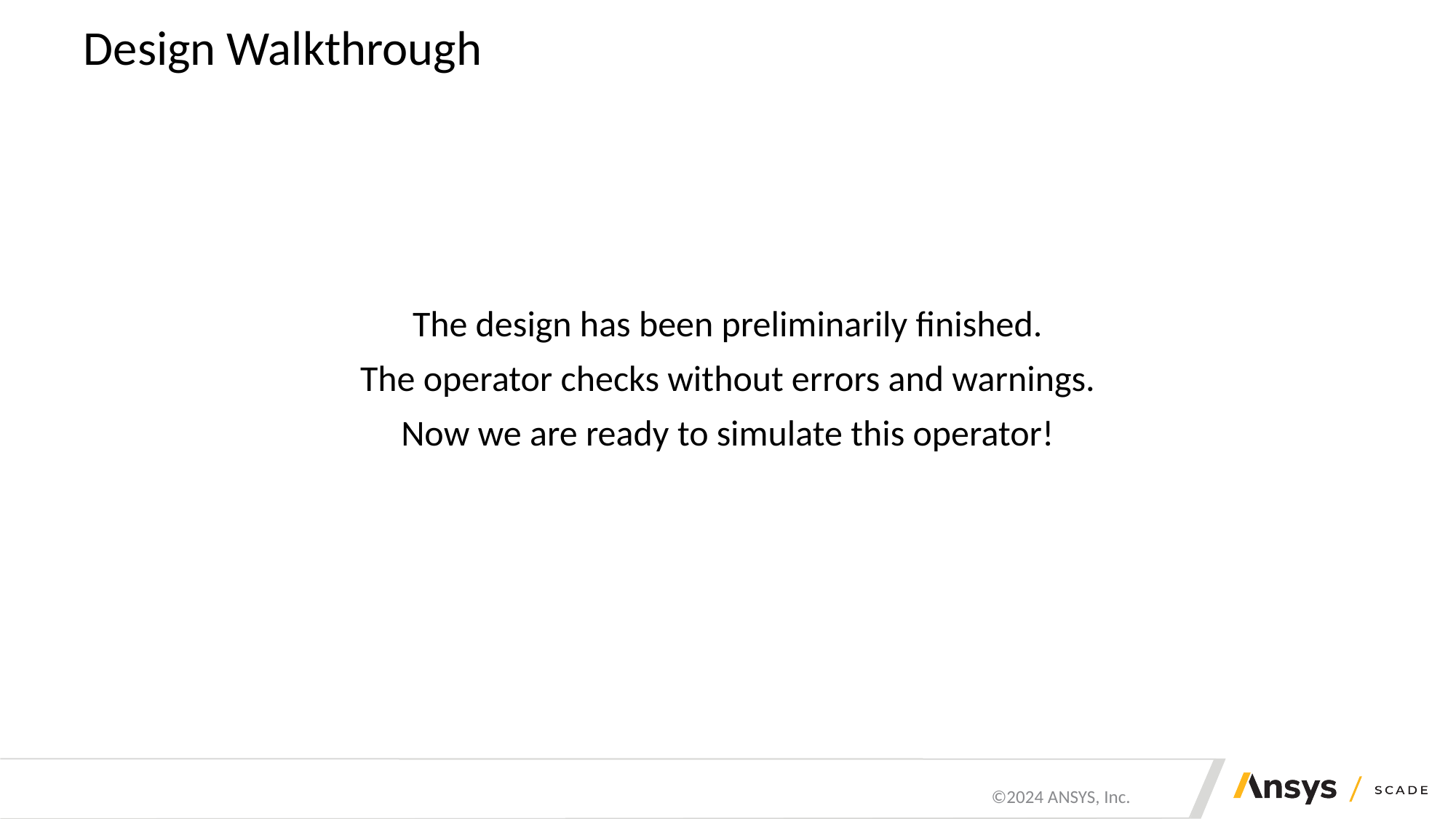

# Design Walkthrough
The design has been preliminarily finished.
The operator checks without errors and warnings.
Now we are ready to simulate this operator!